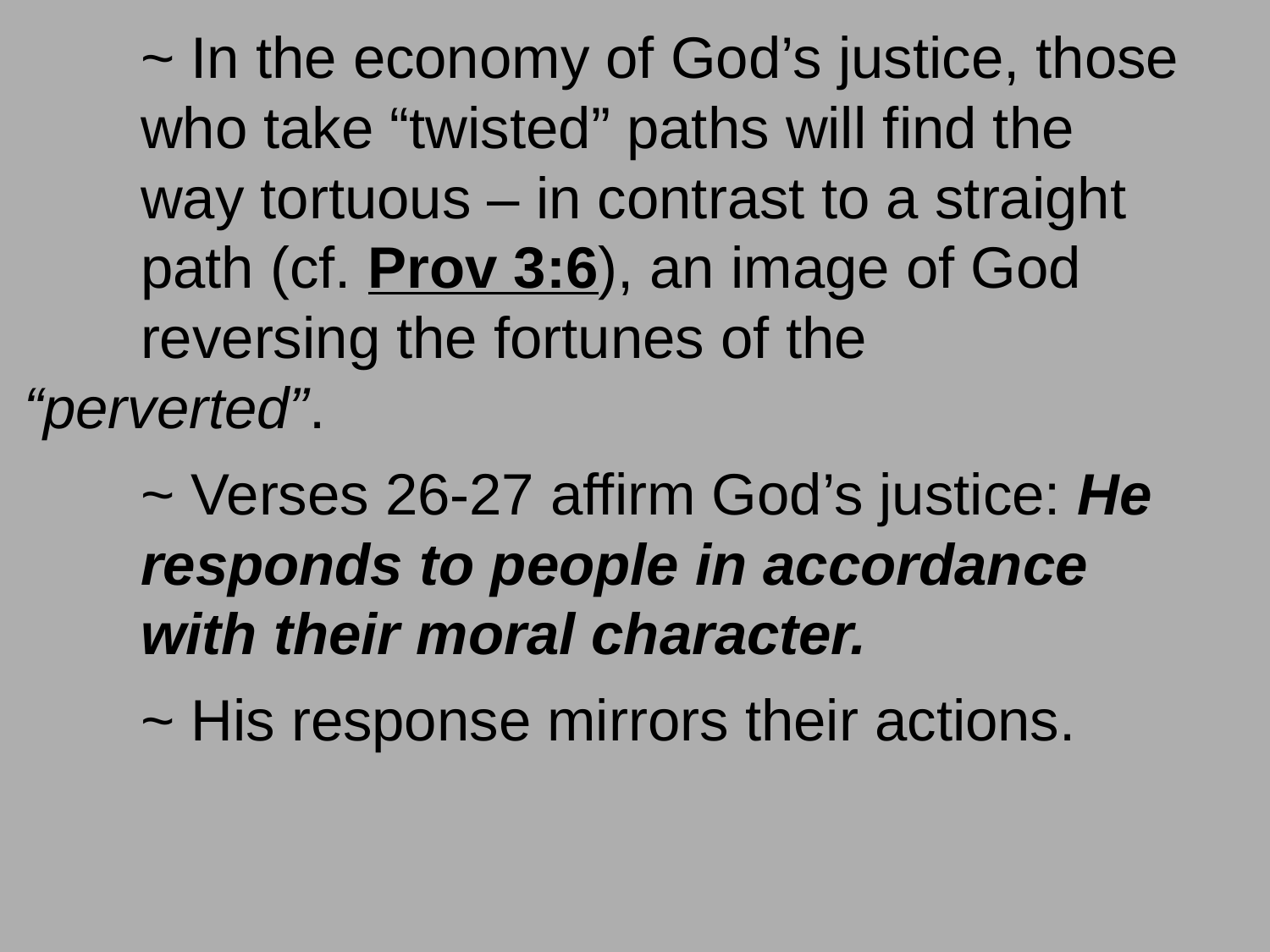

~ In the economy of God’s justice, those 					who take “twisted” paths will find the 					way tortuous – in contrast to a straight 					path (cf. Prov 3:6), an image of God 					reversing the fortunes of the 							“perverted”.
		~ Verses 26-27 affirm God’s justice: He 					responds to people in accordance 					with their moral character.
		~ His response mirrors their actions.